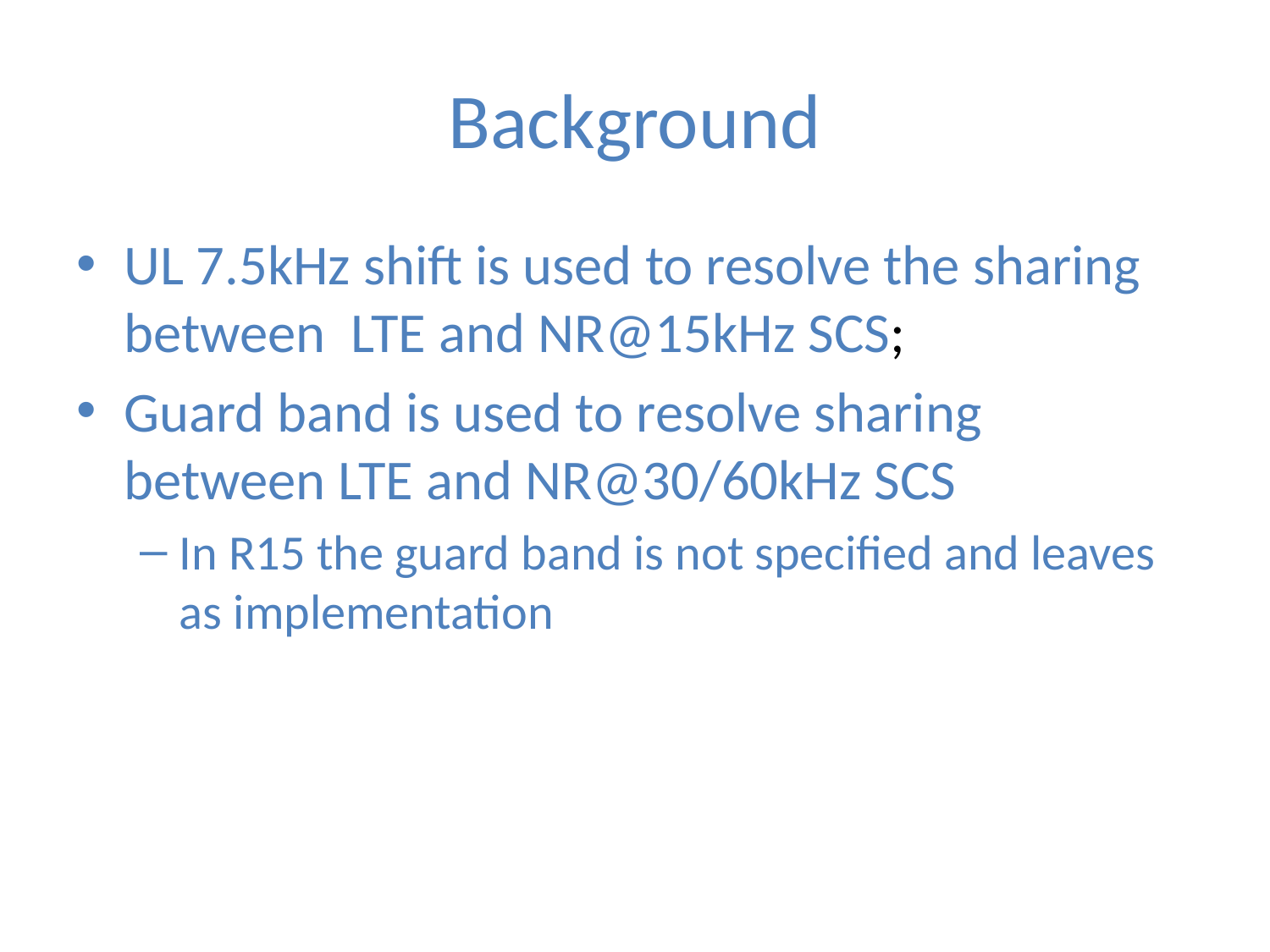

# Background
UL 7.5kHz shift is used to resolve the sharing between  LTE and NR@15kHz SCS;
Guard band is used to resolve sharing between LTE and NR@30/60kHz SCS
In R15 the guard band is not specified and leaves as implementation